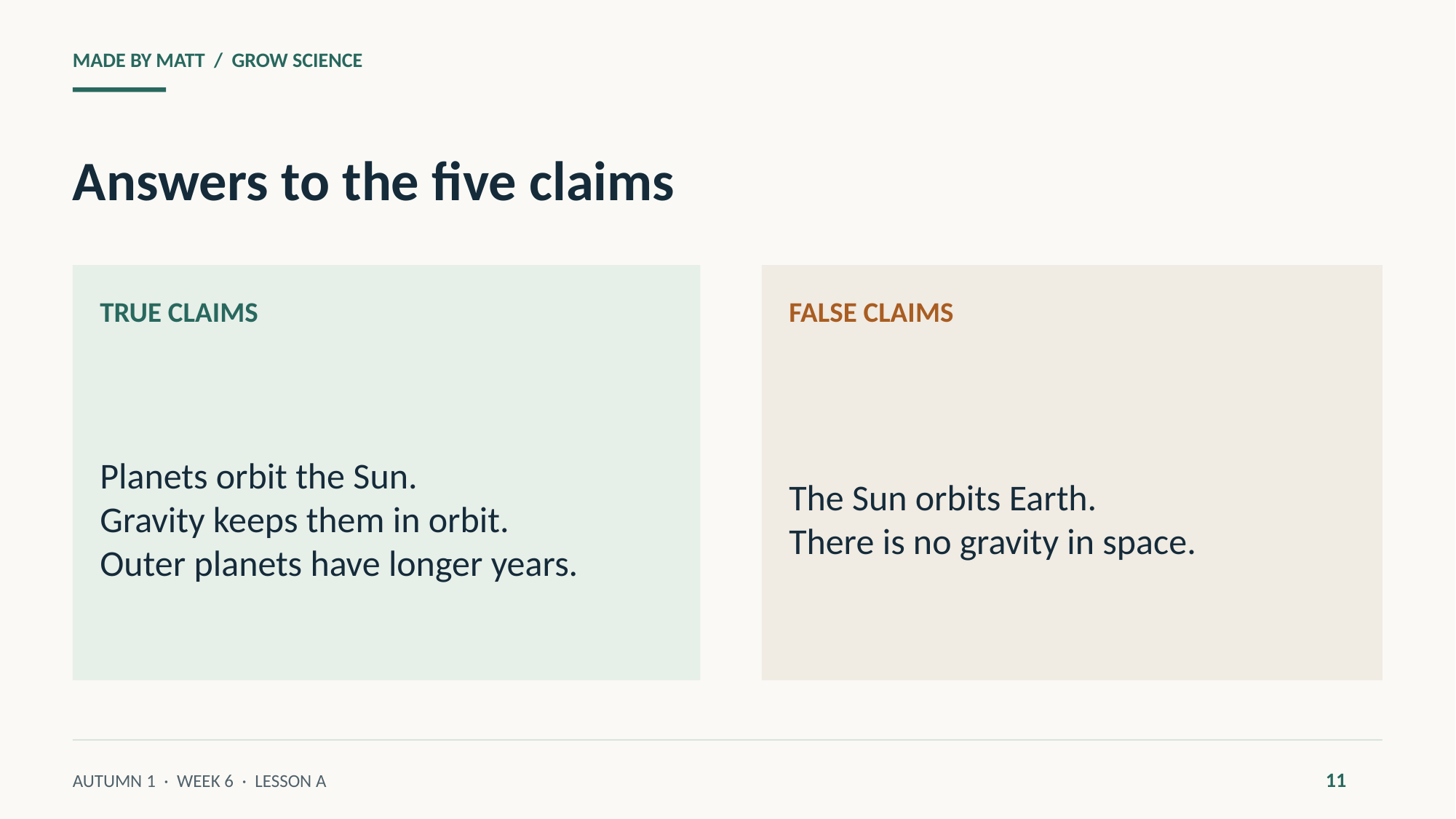

MADE BY MATT  /  GROW SCIENCE

Answers to the five claims
TRUE CLAIMS
FALSE CLAIMS
Planets orbit the Sun.
Gravity keeps them in orbit.
Outer planets have longer years.
The Sun orbits Earth.
There is no gravity in space.

11
AUTUMN 1  ·  WEEK 6  ·  LESSON A